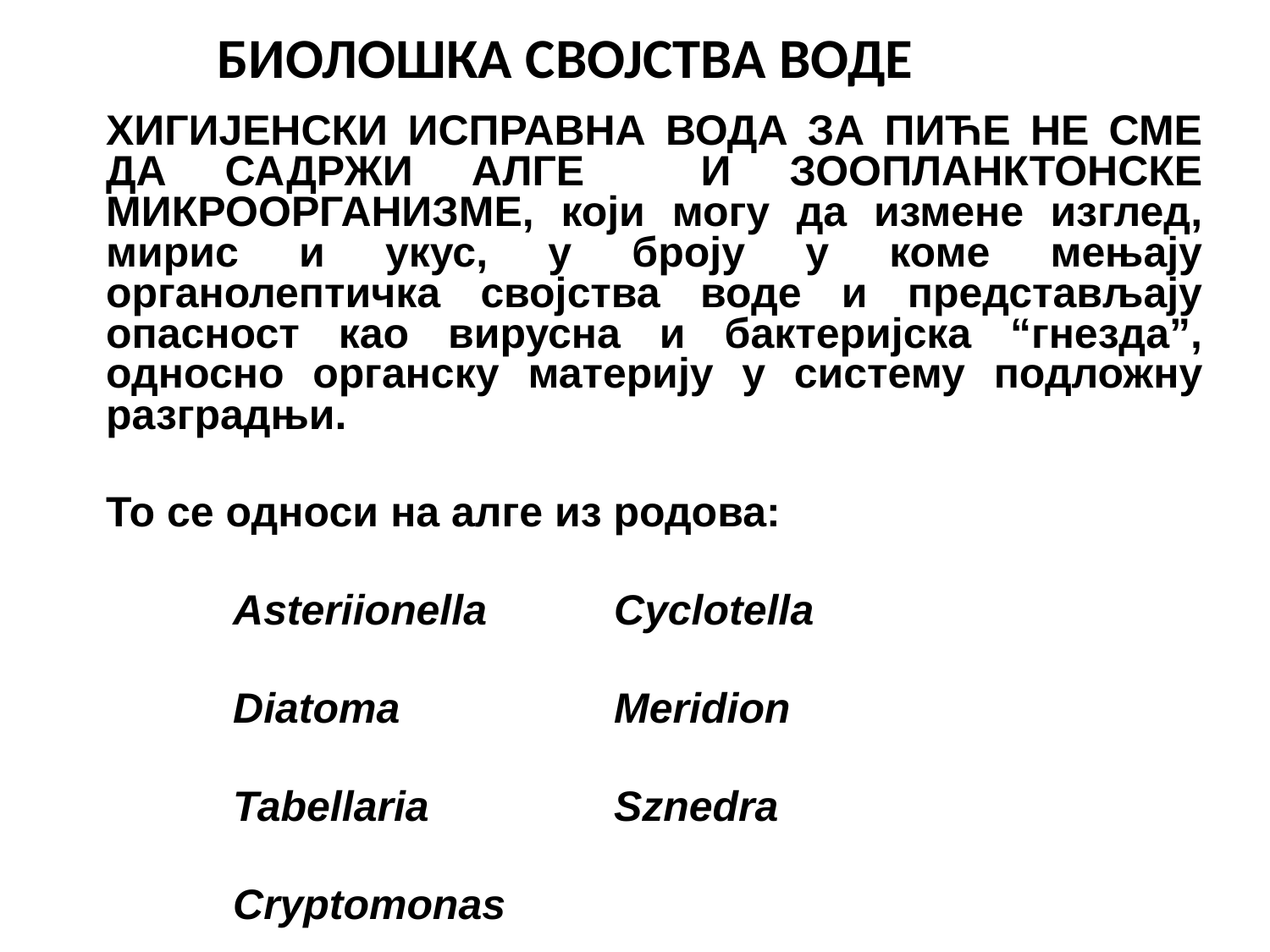

БИОЛОШКА СВОЈСТВА ВОДЕ
	ХИГИЈЕНСКИ ИСПРАВНА ВОДА ЗА ПИЋЕ НЕ СМЕ ДА САДРЖИ АЛГЕ  И ЗООПЛАНКТОНСКЕ МИКРООРГАНИЗМЕ, који могу да измене изглед, мирис и укус, у броју у коме мењају органолептичка својства воде и представљају опасност као вирусна и бактеријска “гнезда”, односно органску материју у систему подложну разградњи.

	То се односи на алге из родова:

		Asteriionella 	Cyclotella

		Diatoma 		Meridion

		Tabellaria 		Sznedra

		Cryptomonаs